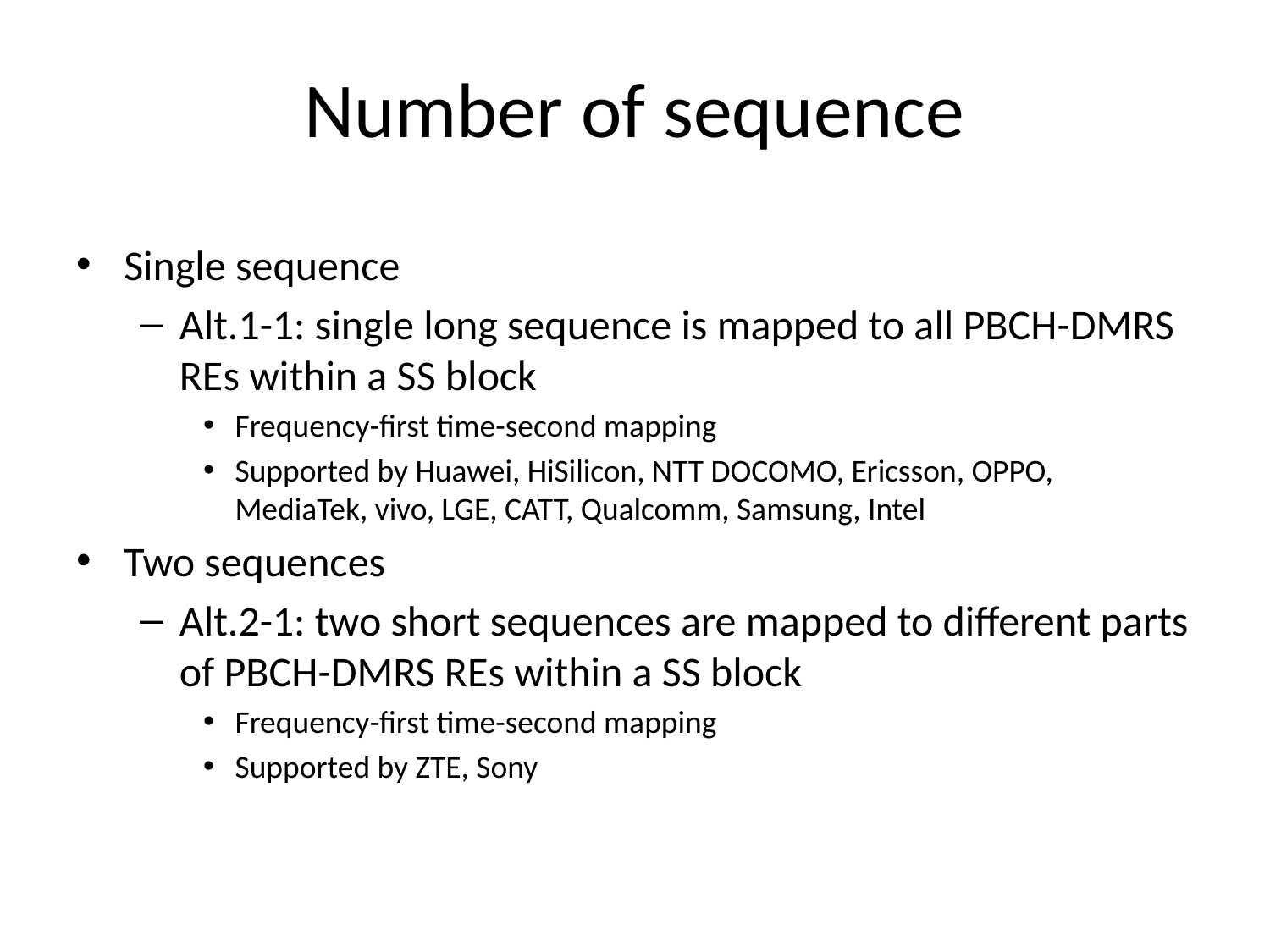

# Number of sequence
Single sequence
Alt.1-1: single long sequence is mapped to all PBCH-DMRS REs within a SS block
Frequency-first time-second mapping
Supported by Huawei, HiSilicon, NTT DOCOMO, Ericsson, OPPO, MediaTek, vivo, LGE, CATT, Qualcomm, Samsung, Intel
Two sequences
Alt.2-1: two short sequences are mapped to different parts of PBCH-DMRS REs within a SS block
Frequency-first time-second mapping
Supported by ZTE, Sony